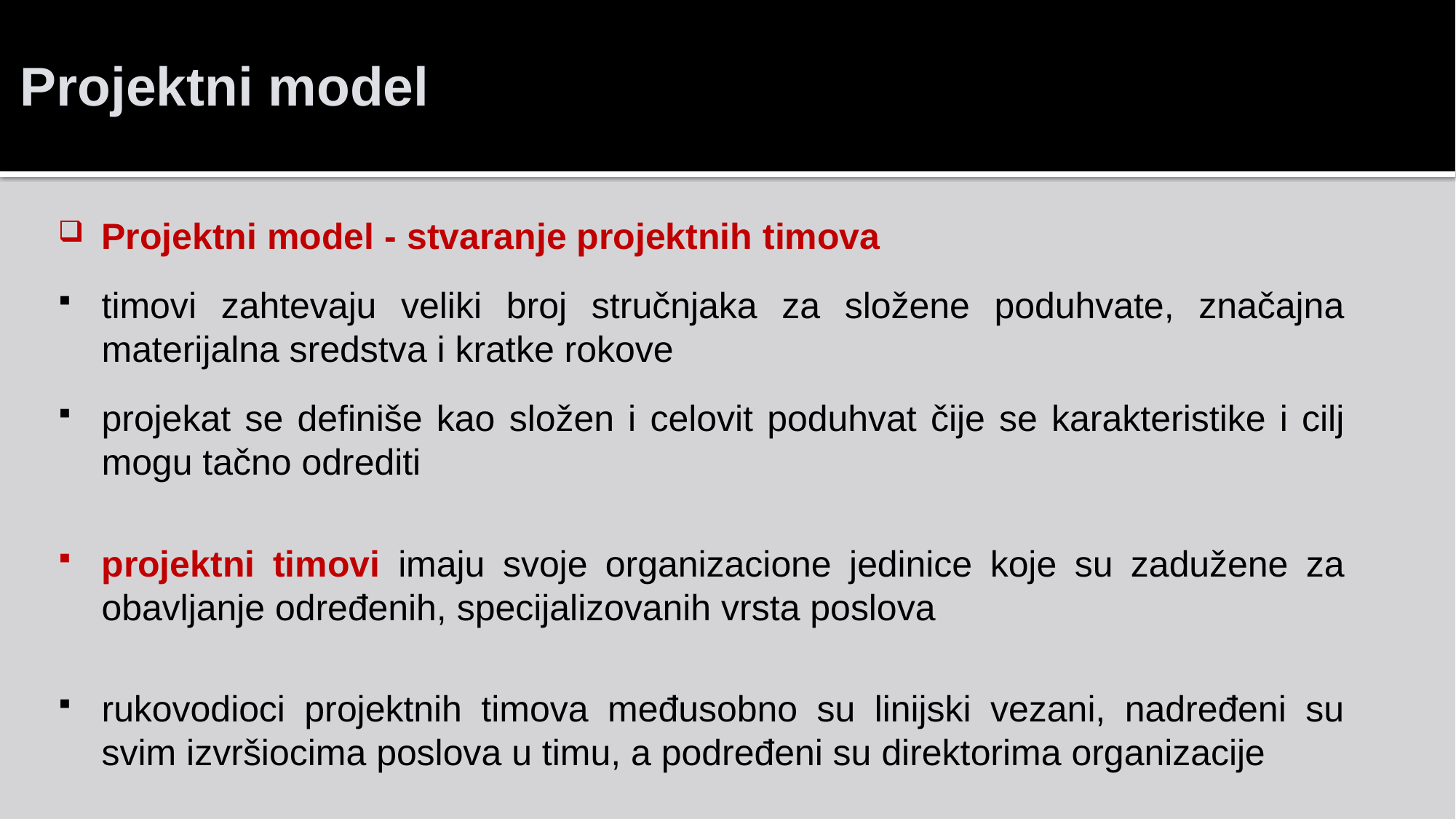

# Projektni model

Projektni model - stvaranje projektnih timova

timovi zahtevaju veliki broj stručnjaka za složene poduhvate, značajna materijalna sredstva i kratke rokove

projekat se definiše kao složen i celovit poduhvat čije se karakteristike i cilj mogu tačno odrediti

projektni timovi imaju svoje organizacione jedinice koje su zadužene za obavljanje određenih, specijalizovanih vrsta poslova

rukovodioci projektnih timova međusobno su linijski vezani, nadređeni su svim izvršiocima poslova u timu, a podređeni su direktorima organizacije